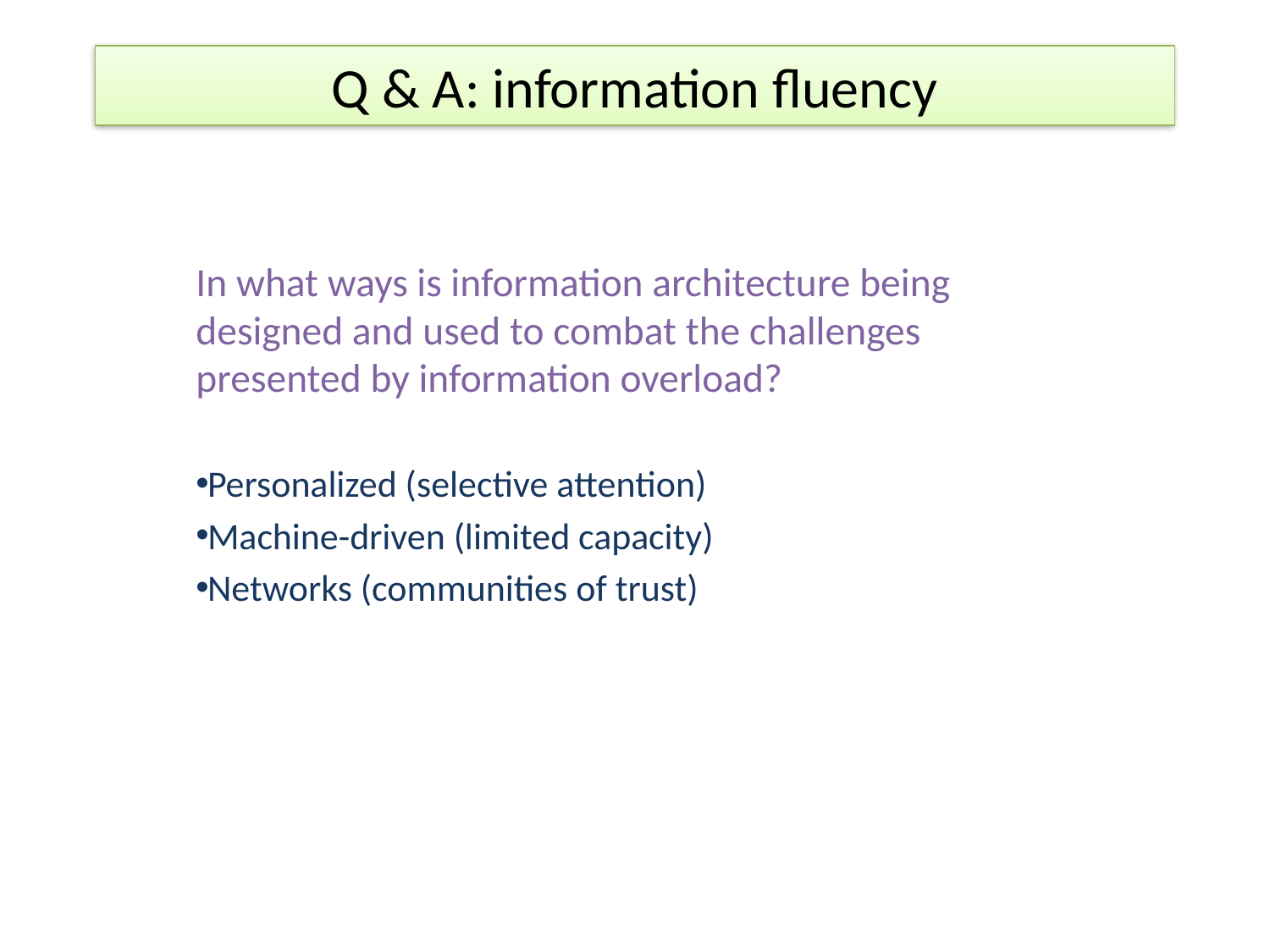

Q & A: information fluency
In what ways is information architecture being designed and used to combat the challenges presented by information overload?

Personalized (selective attention)
Machine-driven (limited capacity)
Networks (communities of trust)